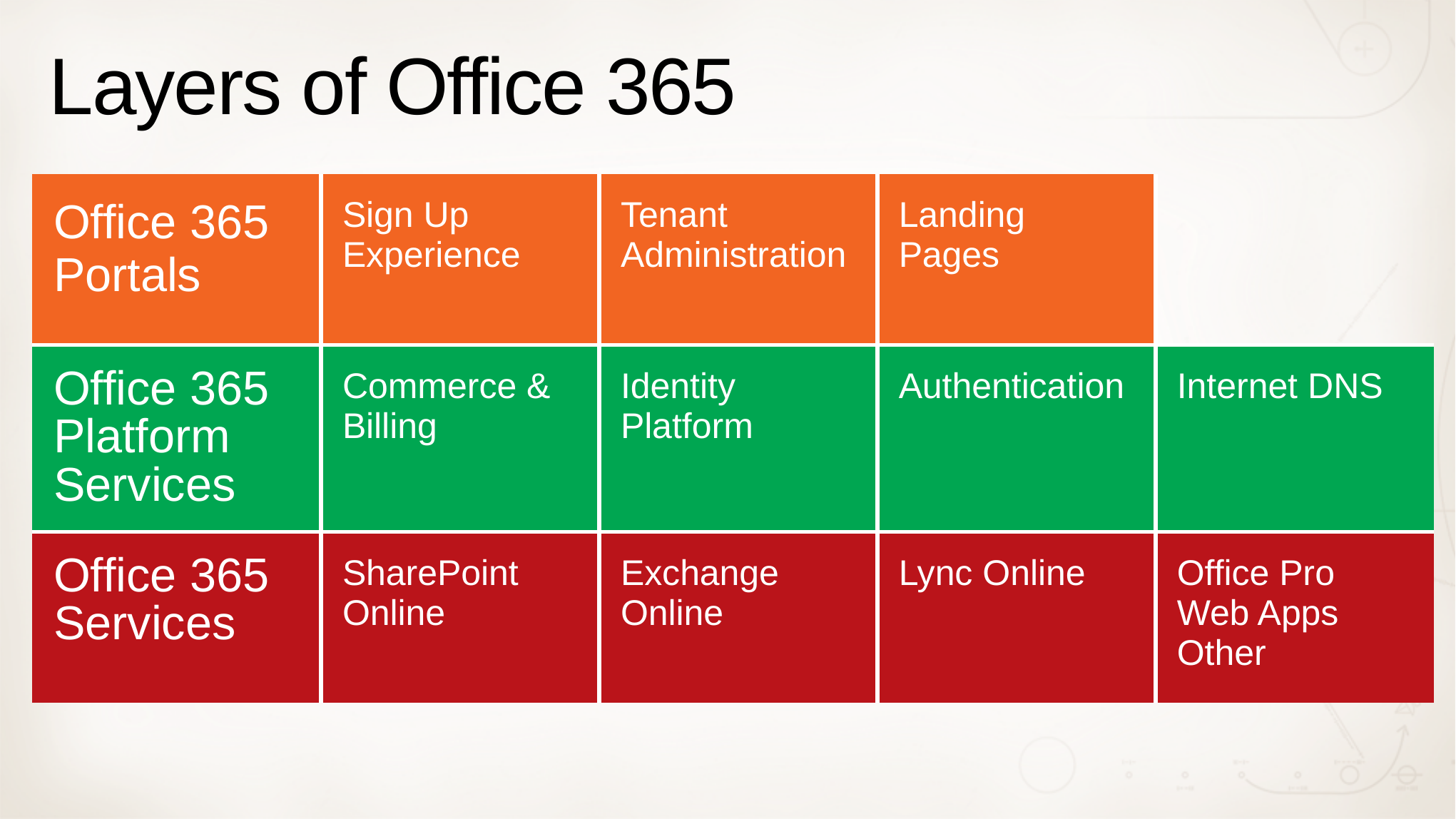

# Layers of Office 365
| Office 365 Portals | Sign Up Experience | Tenant Administration | Landing Pages |  |
| --- | --- | --- | --- | --- |
| Office 365 Platform Services | Commerce & Billing | Identity Platform | Authentication | Internet DNS |
| Office 365 Services | SharePoint Online | Exchange Online | Lync Online | Office Pro Web Apps Other |